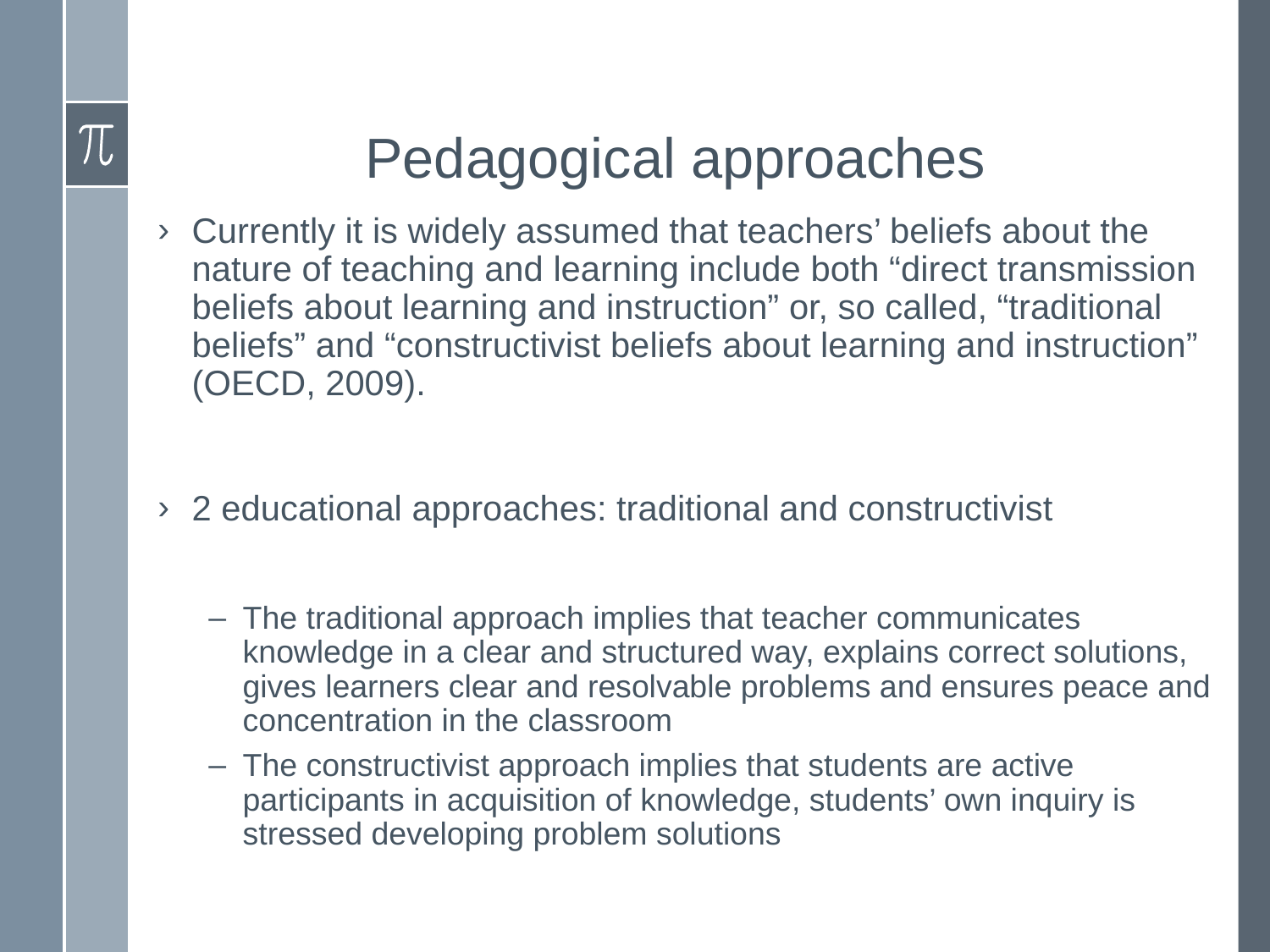

# Pedagogical approaches
Currently it is widely assumed that teachers’ beliefs about the nature of teaching and learning include both “direct transmission beliefs about learning and instruction” or, so called, “traditional beliefs” and “constructivist beliefs about learning and instruction” (OECD, 2009).

2 educational approaches: traditional and constructivist

The traditional approach implies that teacher communicates knowledge in a clear and structured way, explains correct solutions, gives learners clear and resolvable problems and ensures peace and concentration in the classroom
The constructivist approach implies that students are active participants in acquisition of knowledge, students’ own inquiry is stressed developing problem solutions